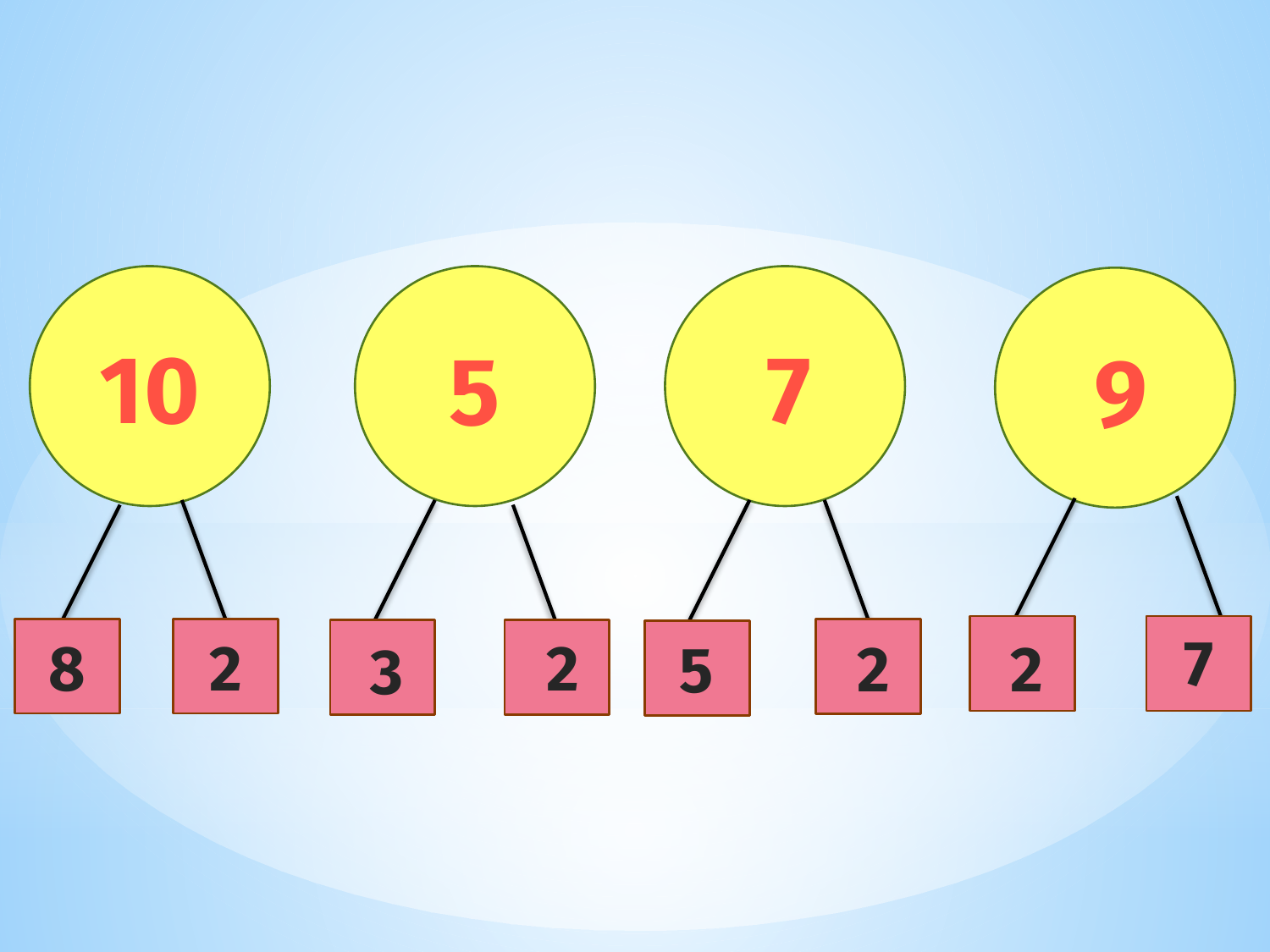

10
7
5
9

7

8
2
2
2
2
5
3